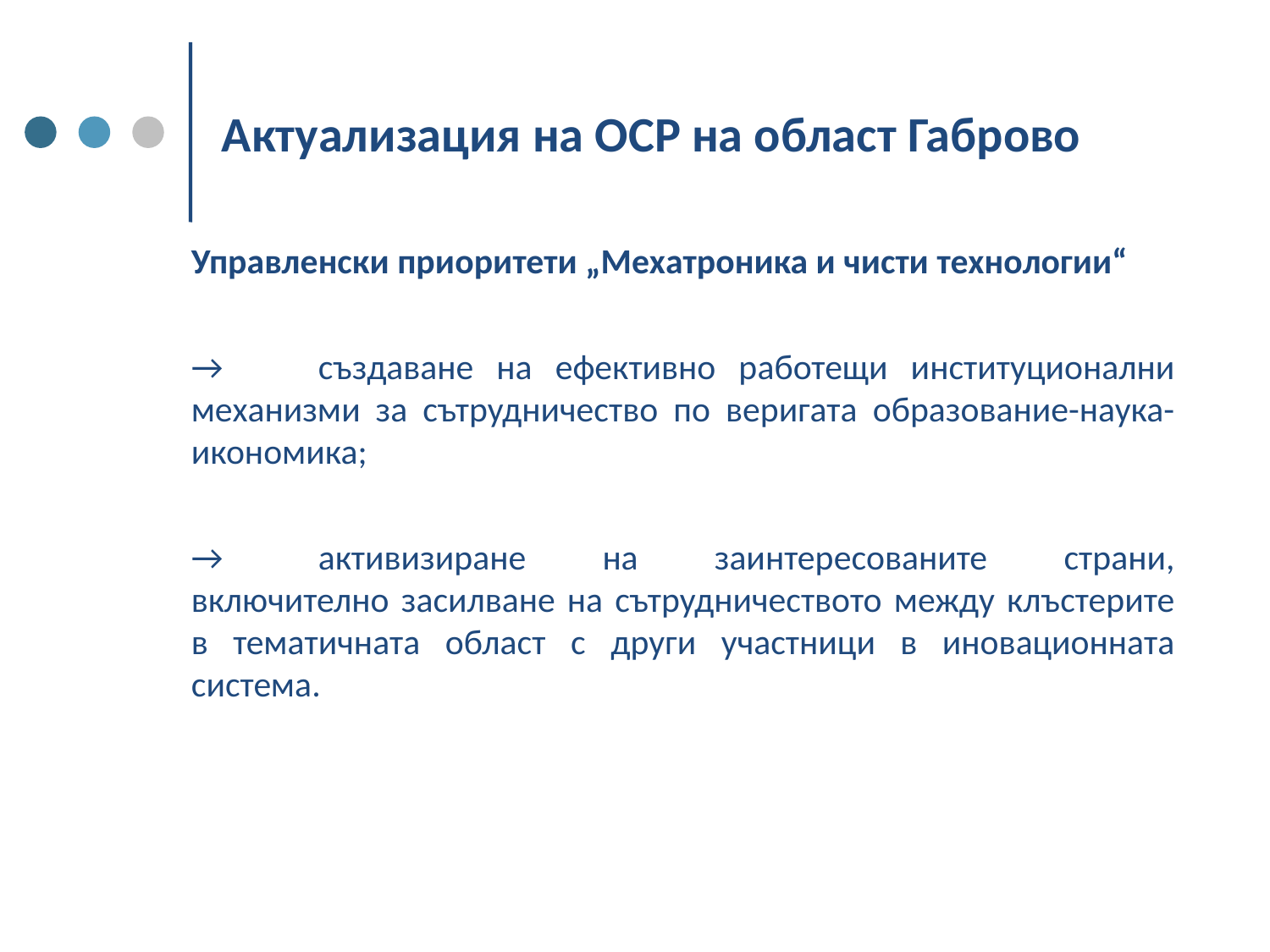

# Актуализация на ОСР на област Габрово
Управленски приоритети „Мехатроника и чисти технологии“

→	създаване на ефективно работещи институционални механизми за сътрудничество по веригата образование-наука-икономика;

→	активизиране на заинтересованите страни, включително засилване на сътрудничеството между клъстерите в тематичната област с други участници в иновационната система.